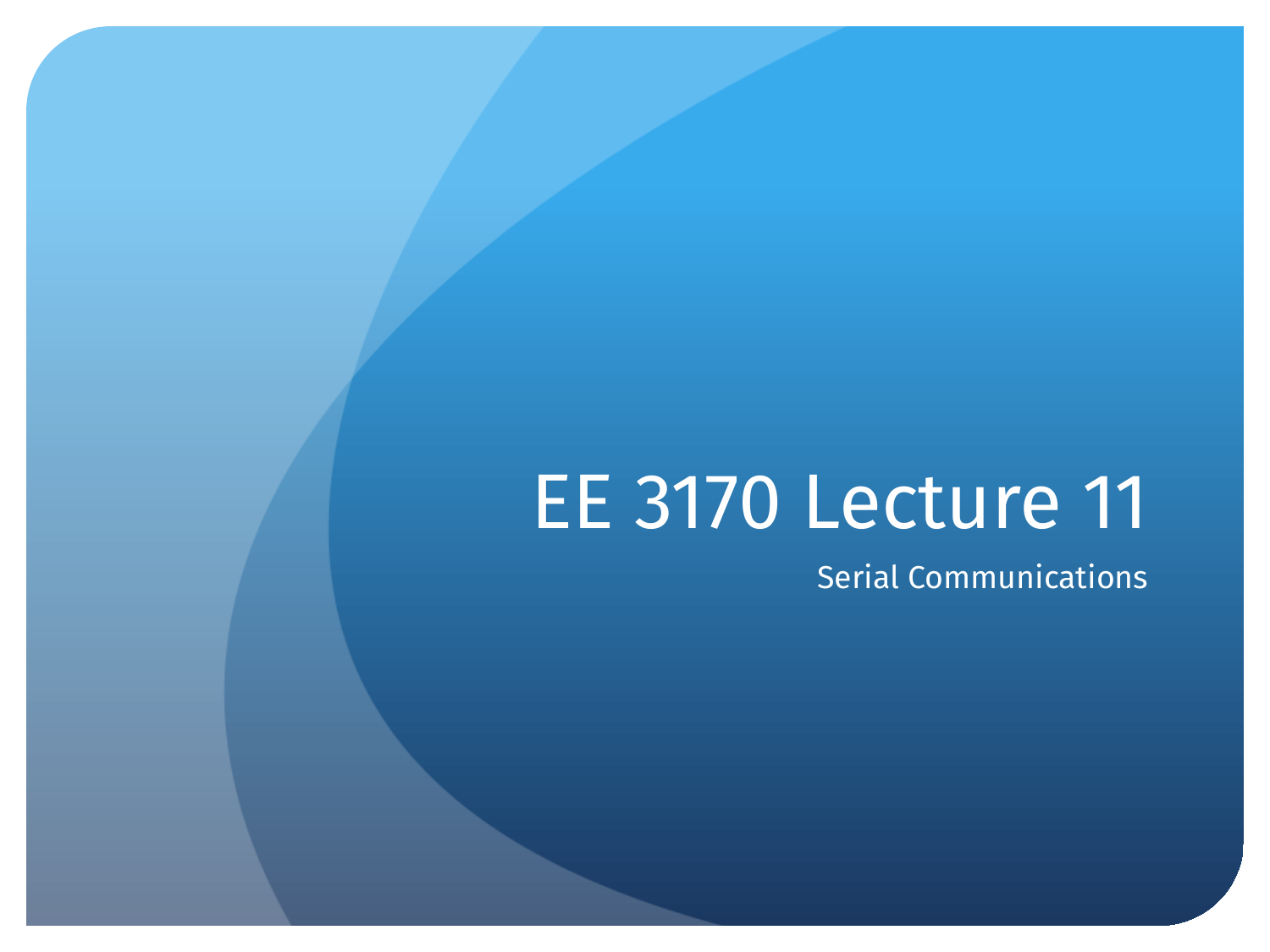

# EE 3170 Lecture 11
Serial Communications